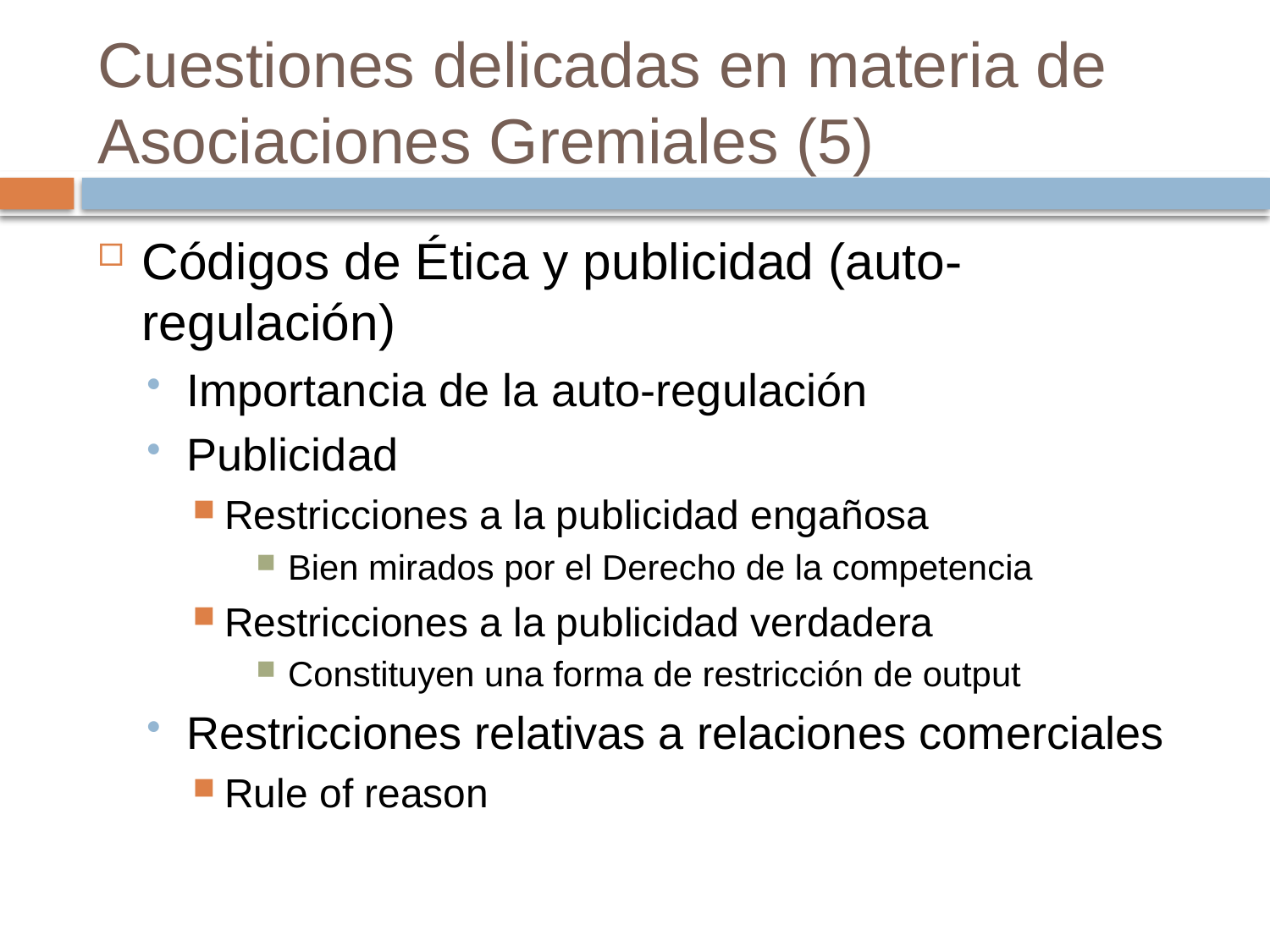

# Cuestiones delicadas en materia de Asociaciones Gremiales (5)
Códigos de Ética y publicidad (auto-regulación)
Importancia de la auto-regulación
Publicidad
Restricciones a la publicidad engañosa
Bien mirados por el Derecho de la competencia
Restricciones a la publicidad verdadera
Constituyen una forma de restricción de output
Restricciones relativas a relaciones comerciales
Rule of reason